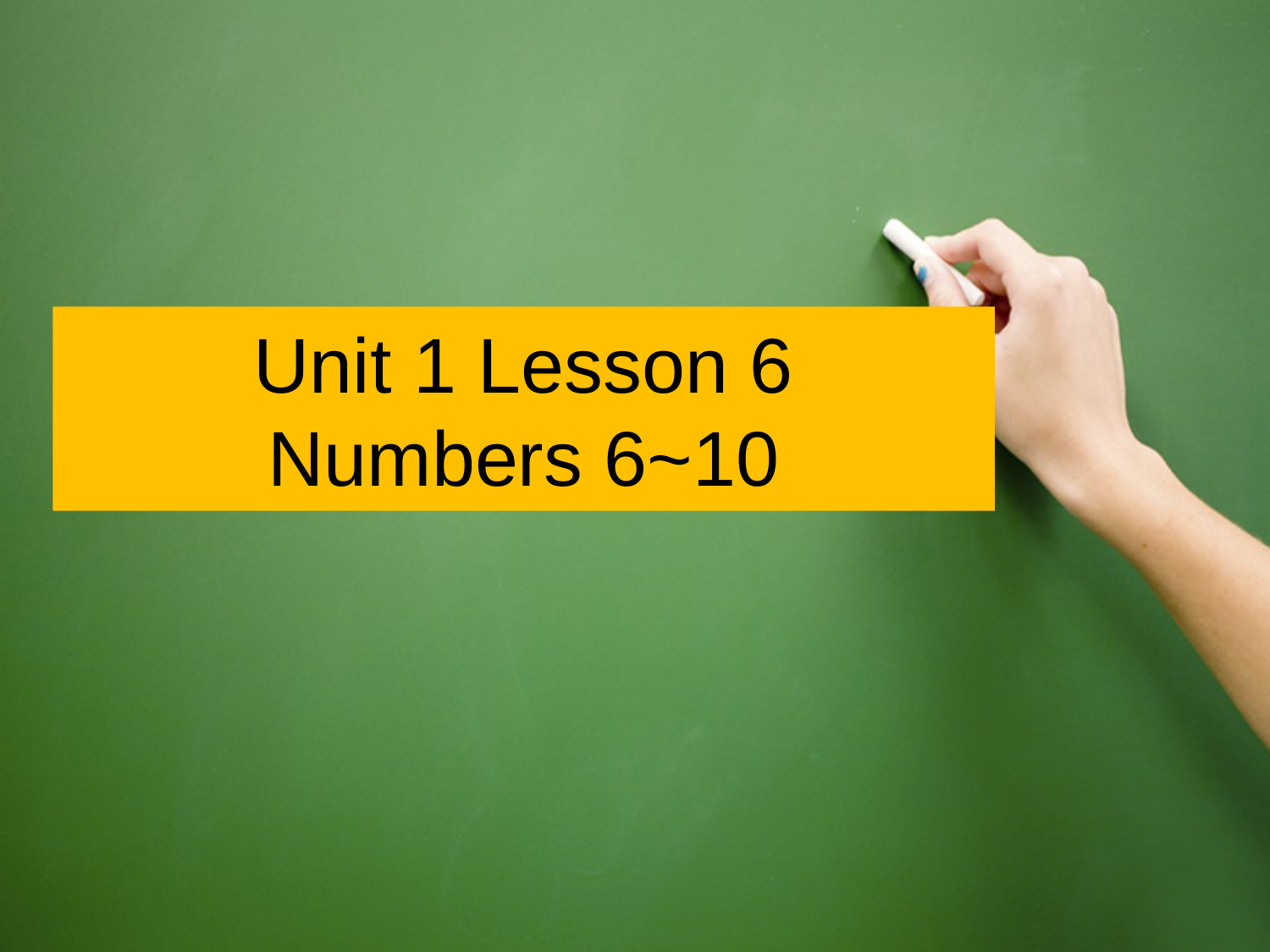

# Unit 1 Lesson 6 Numbers 6~10